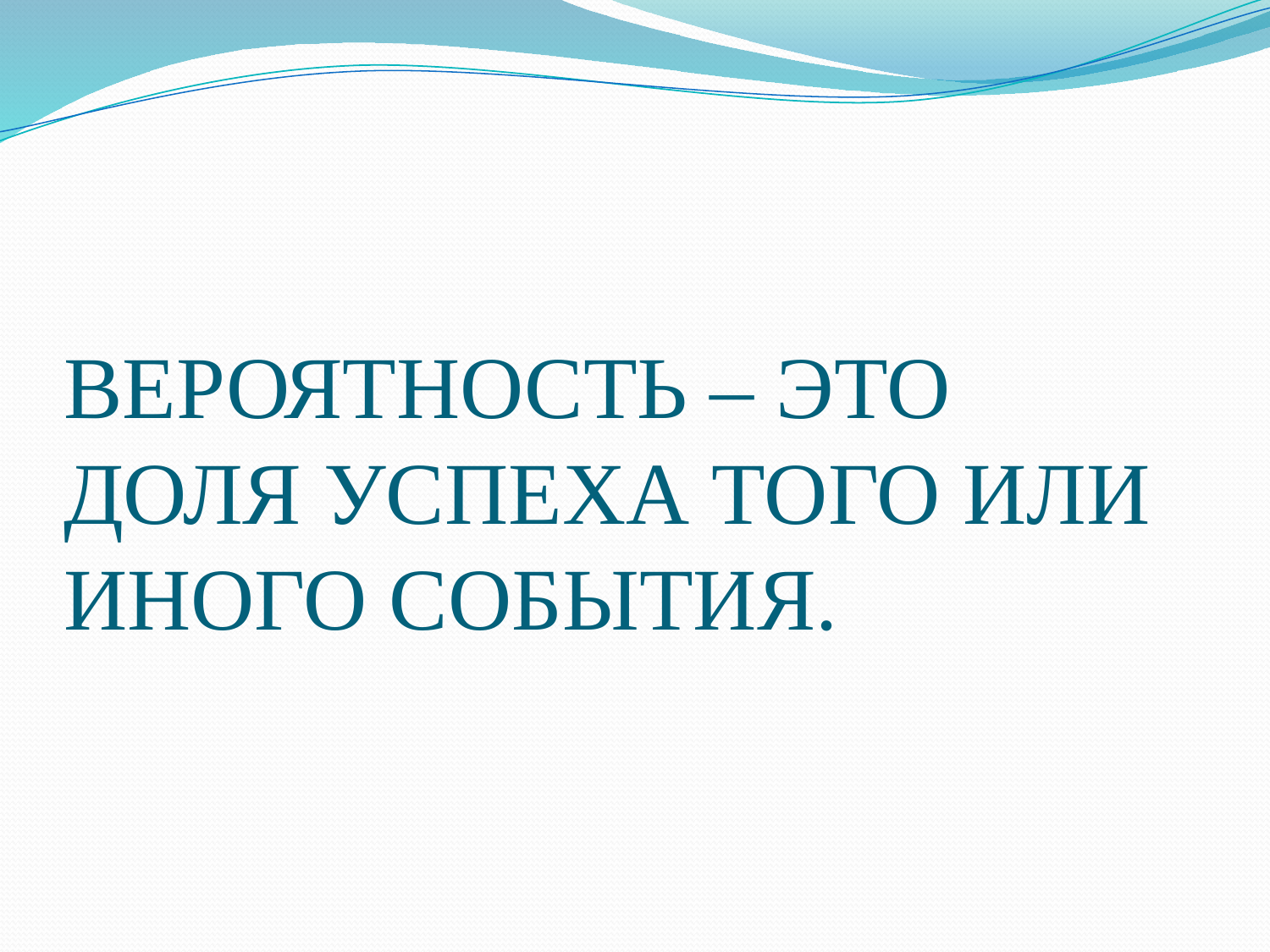

# ВЕРОЯТНОСТЬ – ЭТО ДОЛЯ УСПЕХА ТОГО ИЛИ ИНОГО СОБЫТИЯ.